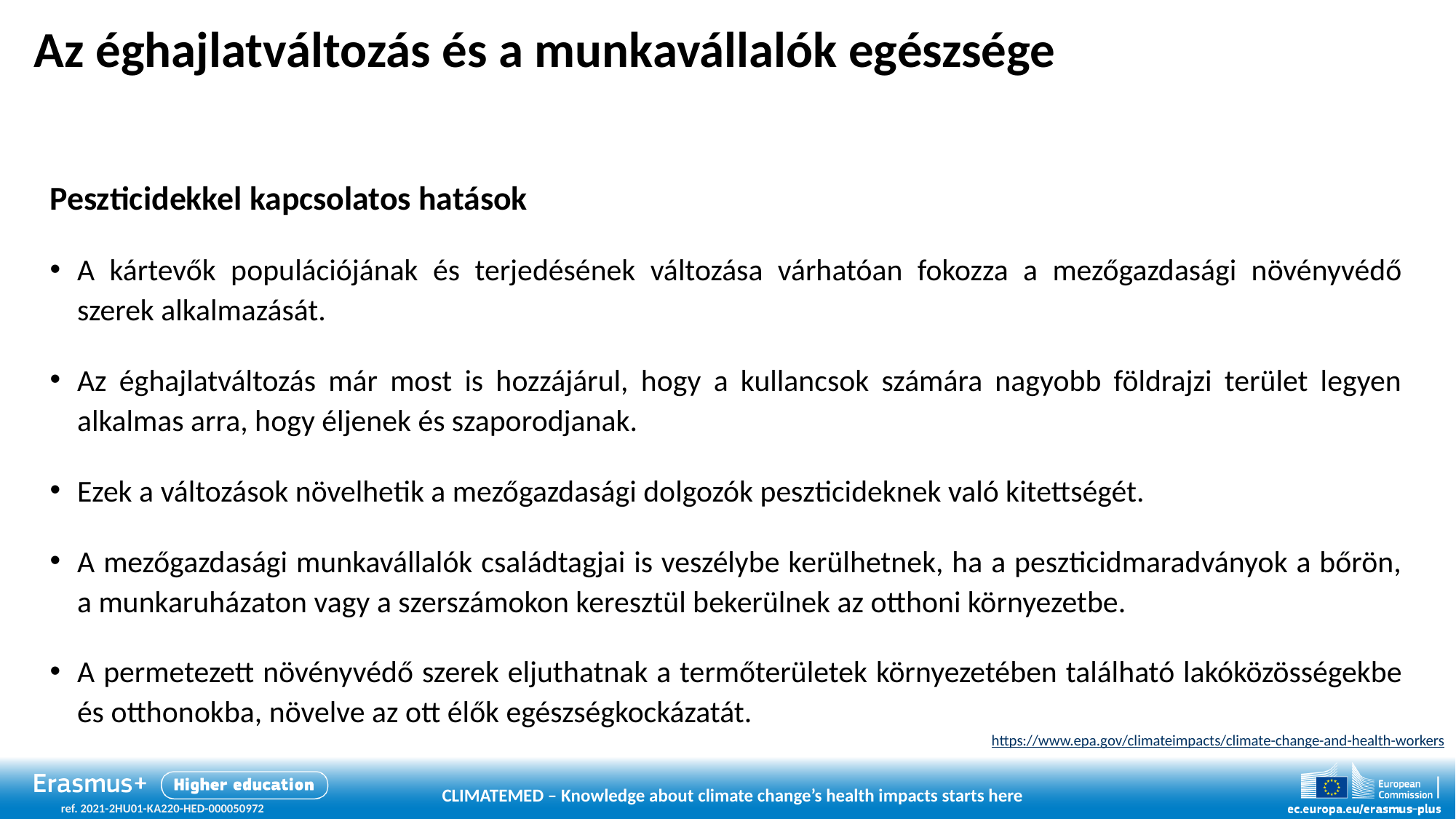

# Az éghajlatváltozás és a munkavállalók egészsége
Peszticidekkel kapcsolatos hatások
A kártevők populációjának és terjedésének változása várhatóan fokozza a mezőgazdasági növényvédő szerek alkalmazását.
Az éghajlatváltozás már most is hozzájárul, hogy a kullancsok számára nagyobb földrajzi terület legyen alkalmas arra, hogy éljenek és szaporodjanak.
Ezek a változások növelhetik a mezőgazdasági dolgozók peszticideknek való kitettségét.
A mezőgazdasági munkavállalók családtagjai is veszélybe kerülhetnek, ha a peszticidmaradványok a bőrön, a munkaruházaton vagy a szerszámokon keresztül bekerülnek az otthoni környezetbe.
A permetezett növényvédő szerek eljuthatnak a termőterületek környezetében található lakóközösségekbe és otthonokba, növelve az ott élők egészségkockázatát.
https://www.epa.gov/climateimpacts/climate-change-and-health-workers